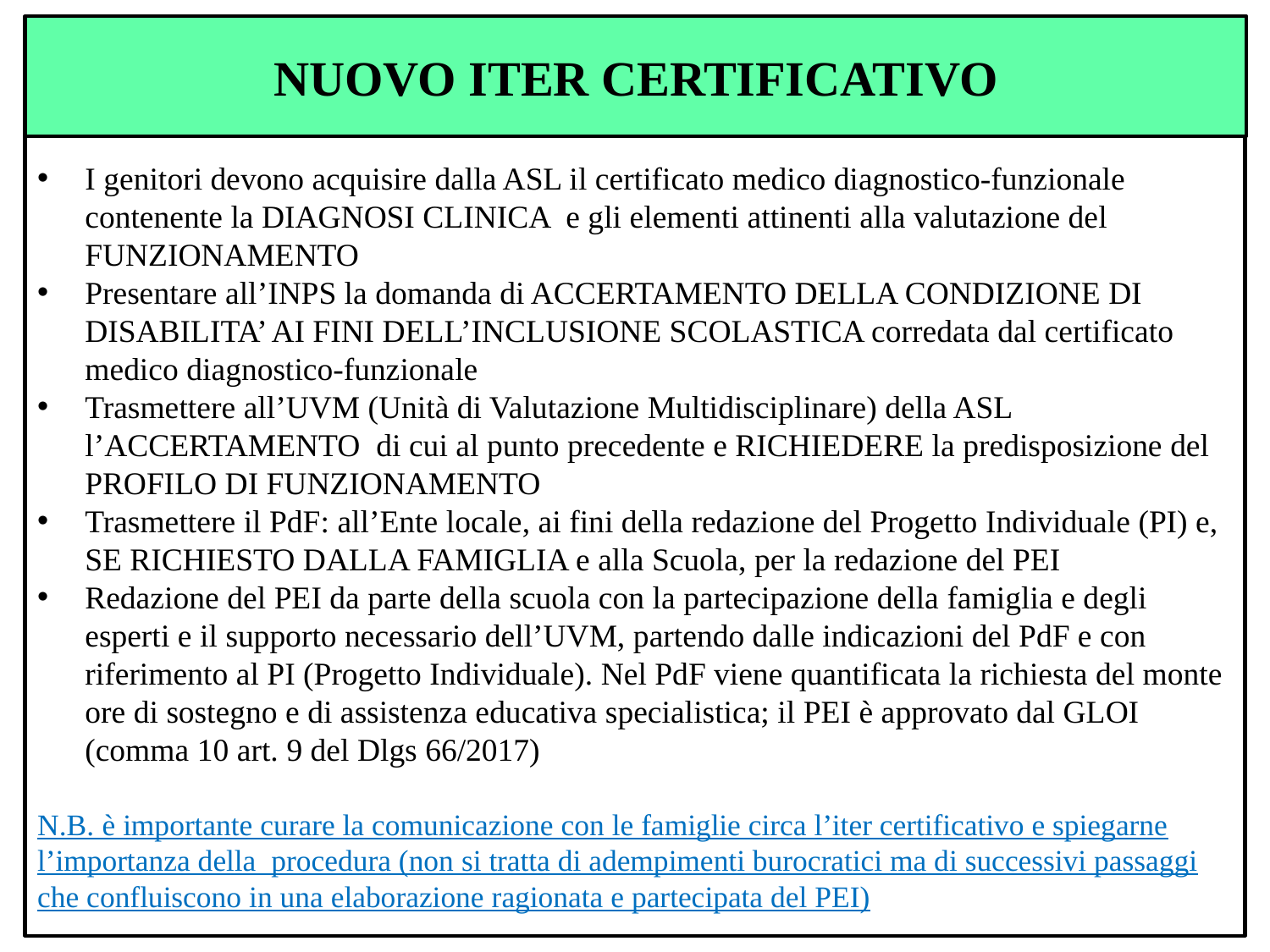

NUOVO ITER CERTIFICATIVO
I genitori devono acquisire dalla ASL il certificato medico diagnostico-funzionale contenente la DIAGNOSI CLINICA  e gli elementi attinenti alla valutazione del FUNZIONAMENTO
Presentare all’INPS la domanda di ACCERTAMENTO DELLA CONDIZIONE DI DISABILITA’ AI FINI DELL’INCLUSIONE SCOLASTICA corredata dal certificato medico diagnostico-funzionale
Trasmettere all’UVM (Unità di Valutazione Multidisciplinare) della ASL l’ACCERTAMENTO  di cui al punto precedente e RICHIEDERE la predisposizione del PROFILO DI FUNZIONAMENTO
Trasmettere il PdF: all’Ente locale, ai fini della redazione del Progetto Individuale (PI) e, SE RICHIESTO DALLA FAMIGLIA e alla Scuola, per la redazione del PEI
Redazione del PEI da parte della scuola con la partecipazione della famiglia e degli esperti e il supporto necessario dell’UVM, partendo dalle indicazioni del PdF e con riferimento al PI (Progetto Individuale). Nel PdF viene quantificata la richiesta del monte ore di sostegno e di assistenza educativa specialistica; il PEI è approvato dal GLOI (comma 10 art. 9 del Dlgs 66/2017)

N.B. è importante curare la comunicazione con le famiglie circa l’iter certificativo e spiegarne l’importanza della  procedura (non si tratta di adempimenti burocratici ma di successivi passaggi che confluiscono in una elaborazione ragionata e partecipata del PEI)